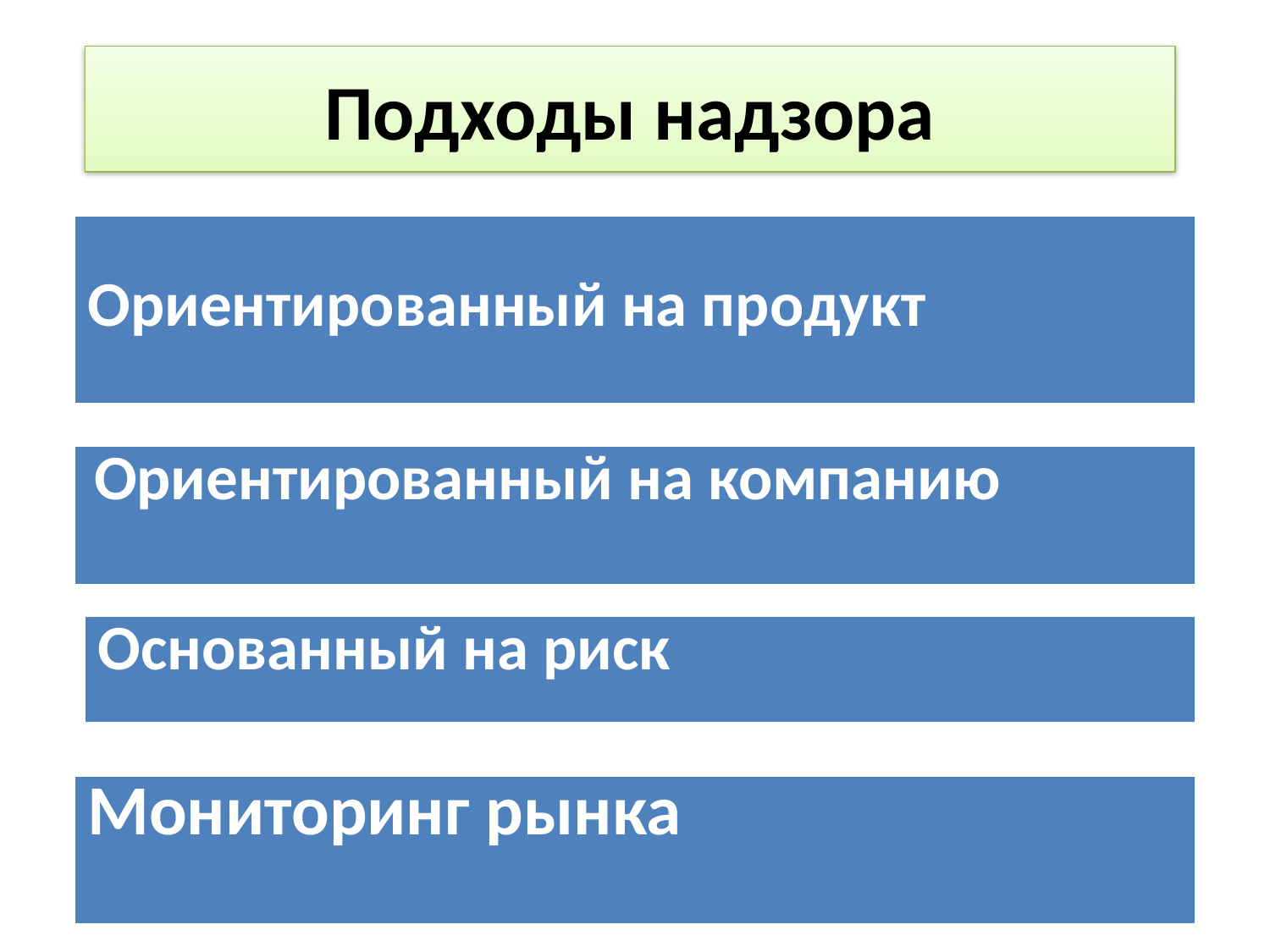

# Подходы надзора

| Ориентированный на продукт |
| --- |
| Ориентированный на компанию |
| --- |
| Основанный на риск |
| --- |
| Мониторинг рынка |
| --- |